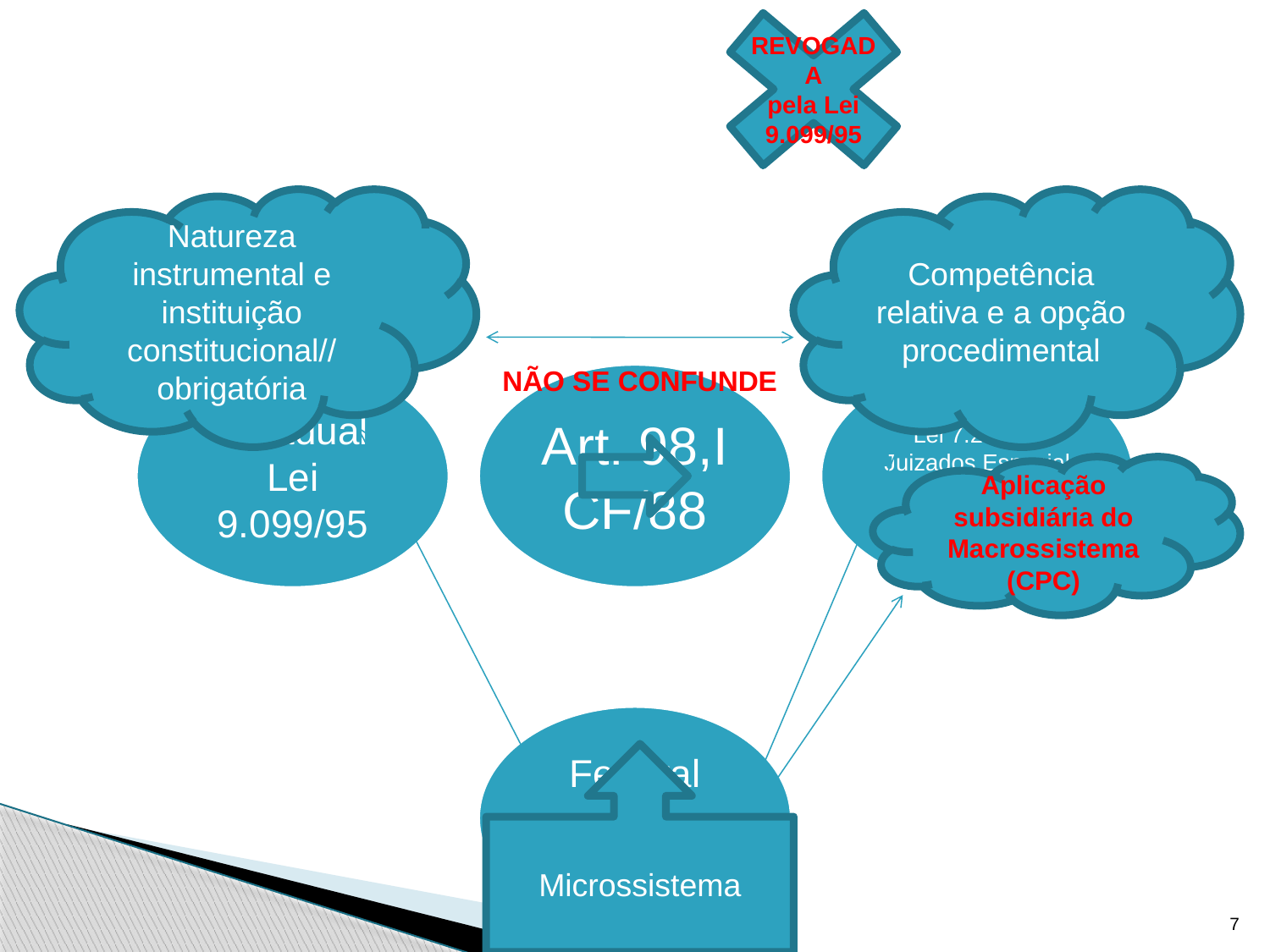

REVOGADA
pela Lei 9.099/95
Art. 98,I
CF/88
Lei 7.244/84
Federal
Lei 10.259/01
Estadual
Lei 9.099/95
Natureza instrumental e instituição constitucional// obrigatória
Competência relativa e a opção procedimental
NÃO SE CONFUNDE
Aplicação subsidiária do Macrossistema (CPC)
Microssistema
7